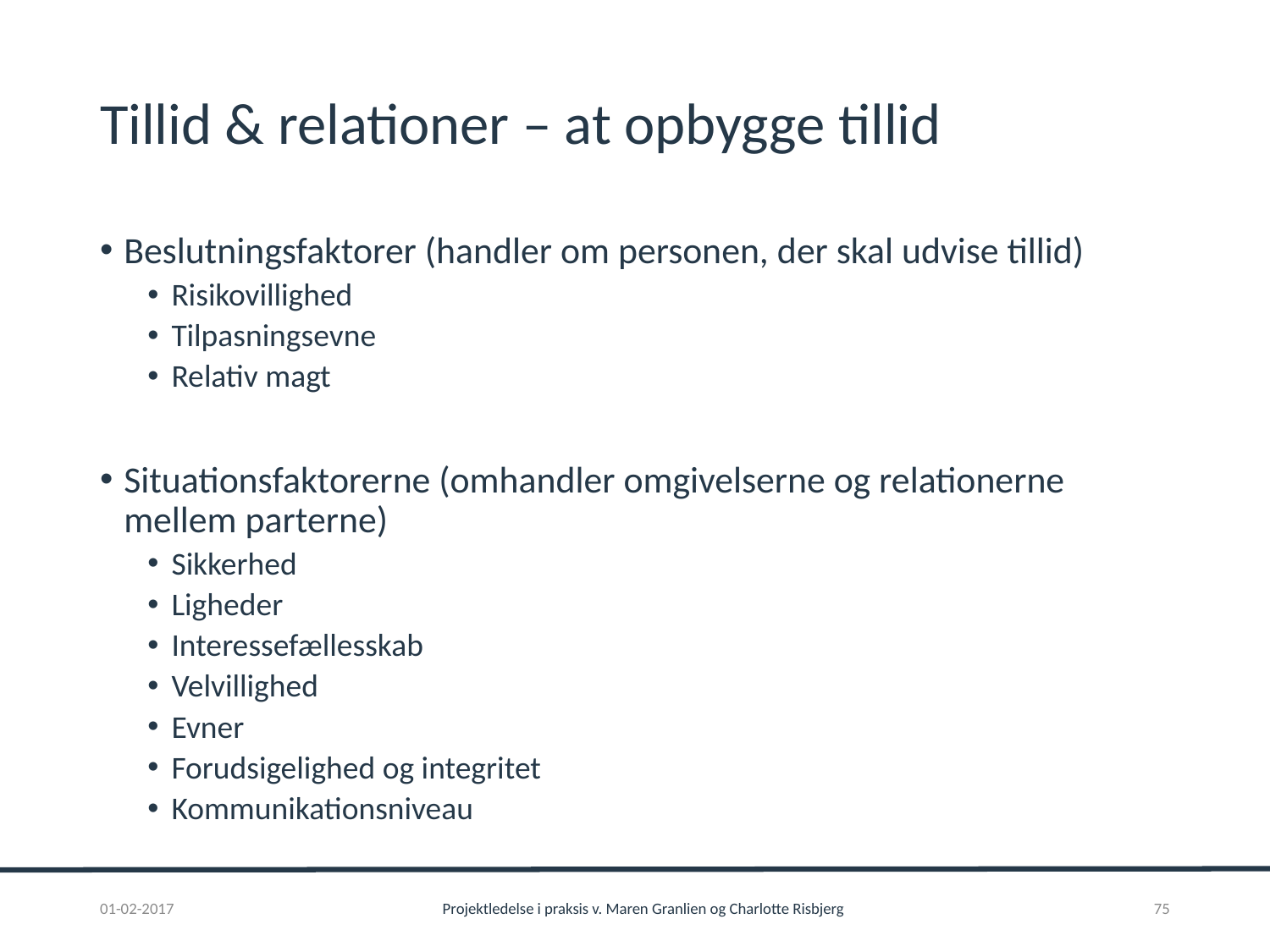

# Tillid & relationer – at opbygge tillid
Beslutningsfaktorer (handler om personen, der skal udvise tillid)
Risikovillighed
Tilpasningsevne
Relativ magt

Situationsfaktorerne (omhandler omgivelserne og relationerne mellem parterne)
Sikkerhed
Ligheder
Interessefællesskab
Velvillighed
Evner
Forudsigelighed og integritet
Kommunikationsniveau
01-02-2017
Projektledelse i praksis v. Maren Granlien og Charlotte Risbjerg
75